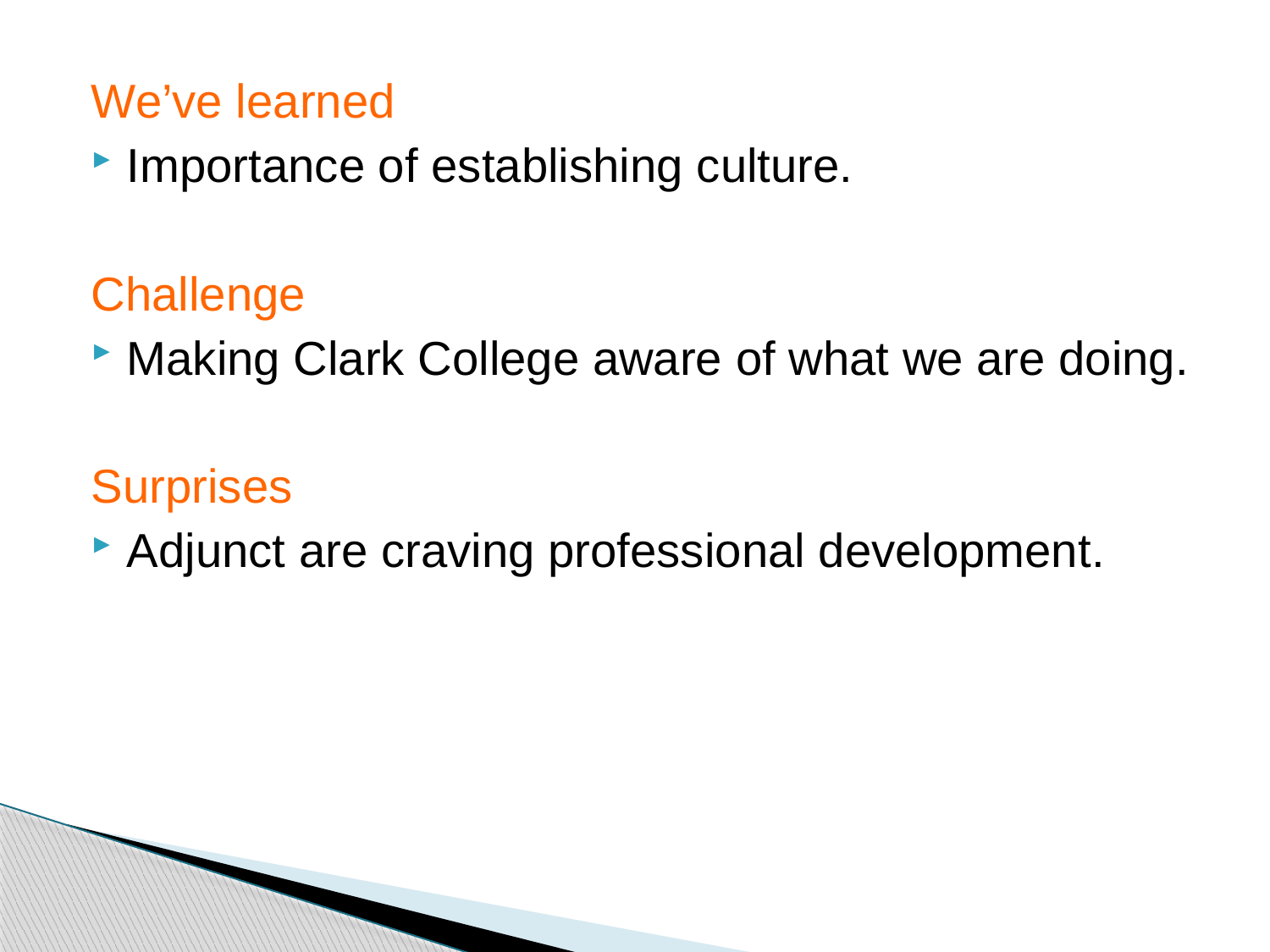

We’ve learned
Importance of establishing culture.

Challenge
Making Clark College aware of what we are doing.

Surprises
Adjunct are craving professional development.